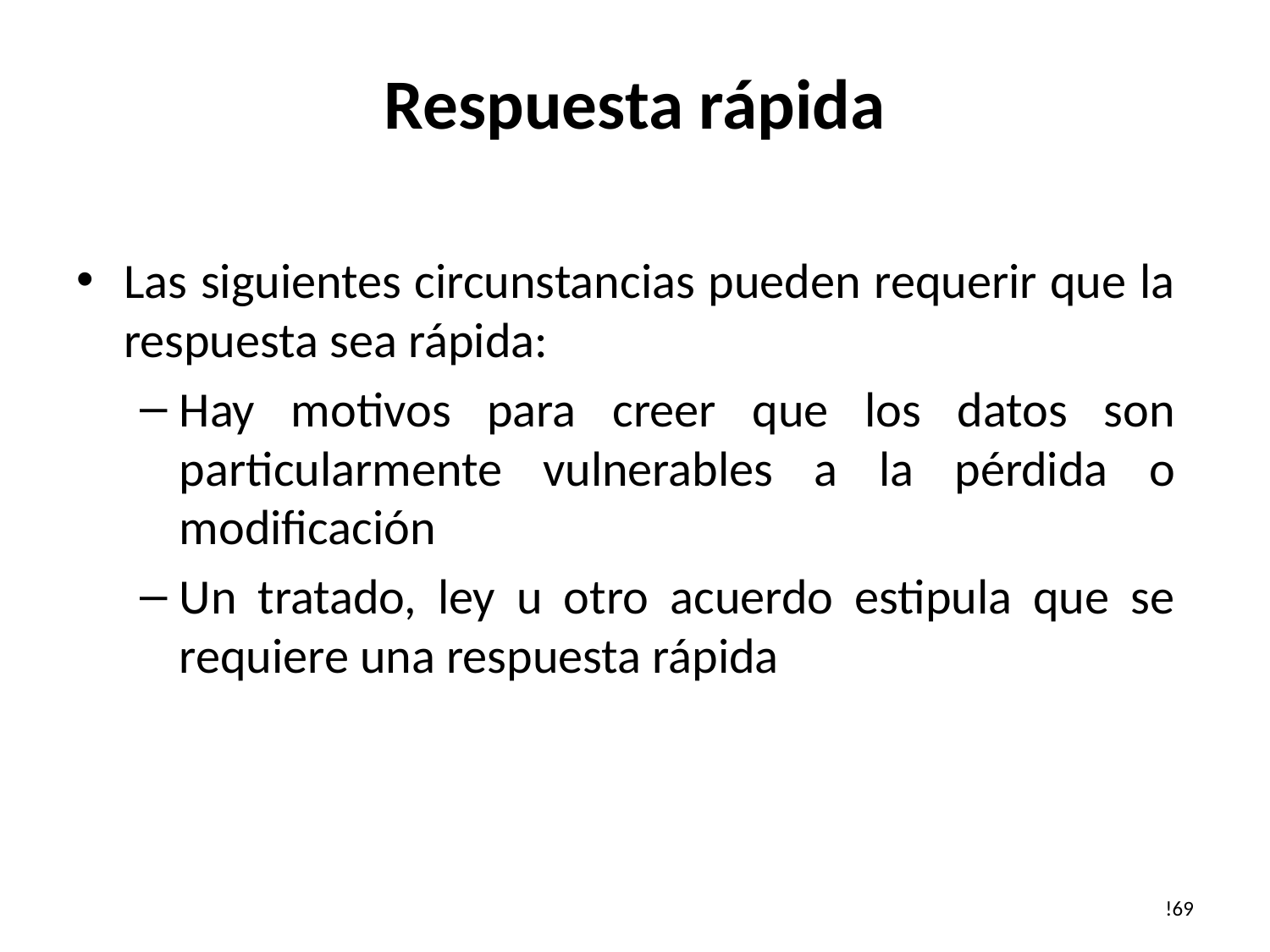

# Respuesta rápida
Las siguientes circunstancias pueden requerir que la respuesta sea rápida:
Hay motivos para creer que los datos son particularmente vulnerables a la pérdida o modificación
Un tratado, ley u otro acuerdo estipula que se requiere una respuesta rápida

!69